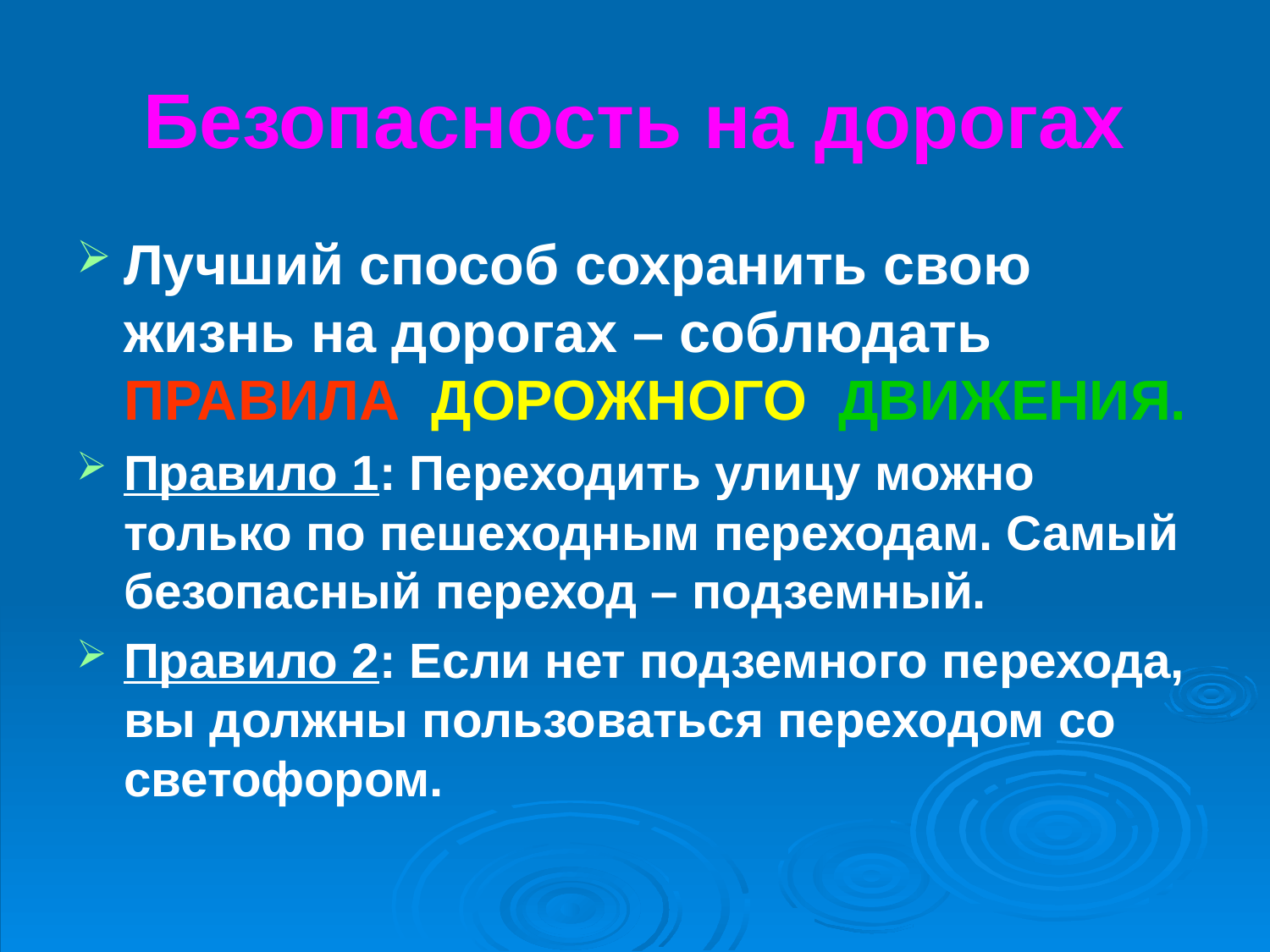

# Безопасность на дорогах
Лучший способ сохранить свою жизнь на дорогах – соблюдать ПРАВИЛА  ДОРОЖНОГО  ДВИЖЕНИЯ.
Правило 1: Переходить улицу можно только по пешеходным переходам. Самый безопасный переход – подземный.
Правило 2: Если нет подземного перехода, вы должны пользоваться переходом со светофором.